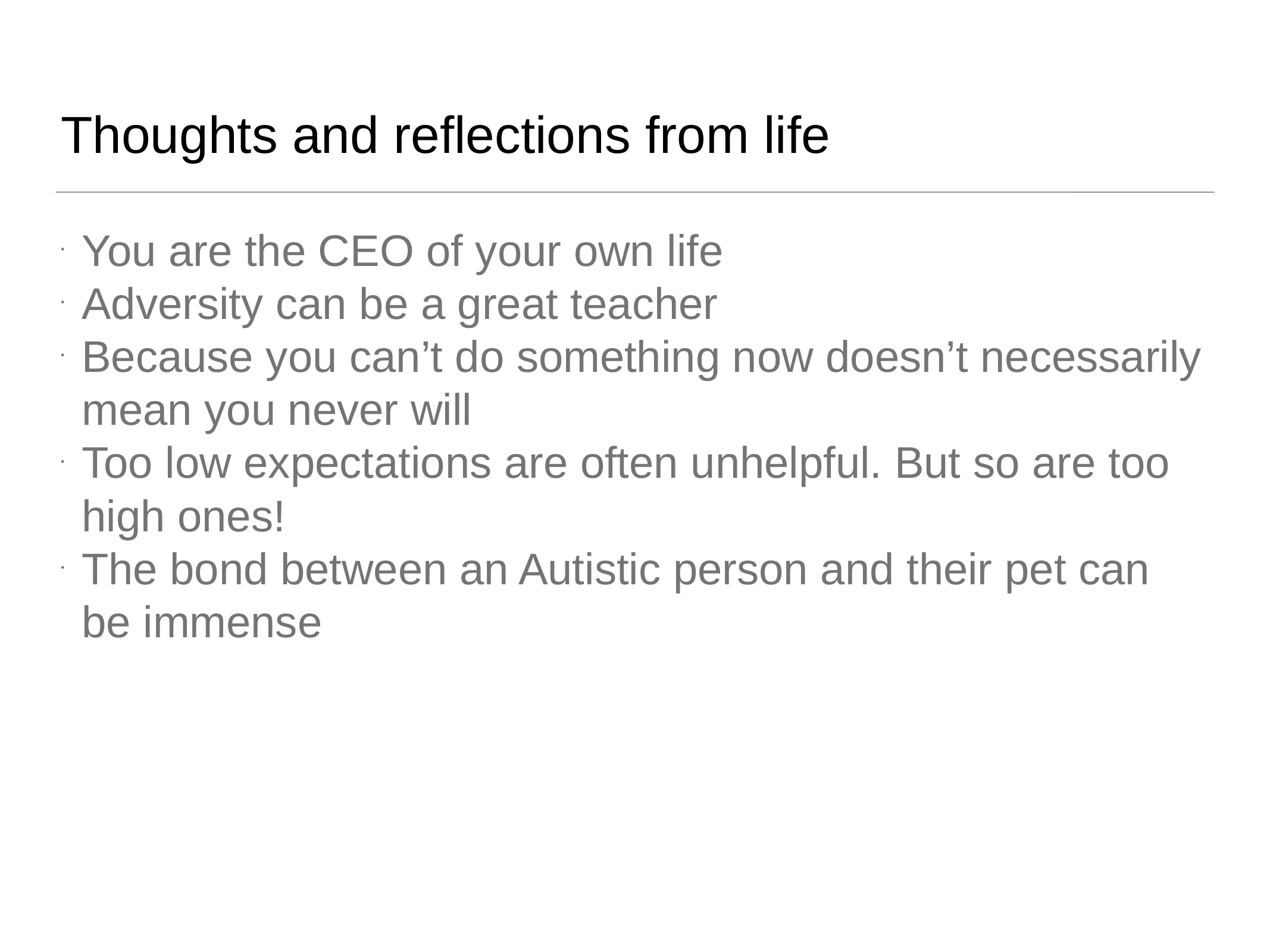

Thoughts and reflections from life
You are the CEO of your own life
Adversity can be a great teacher
Because you can’t do something now doesn’t necessarily mean you never will
Too low expectations are often unhelpful. But so are too high ones!
The bond between an Autistic person and their pet can be immense